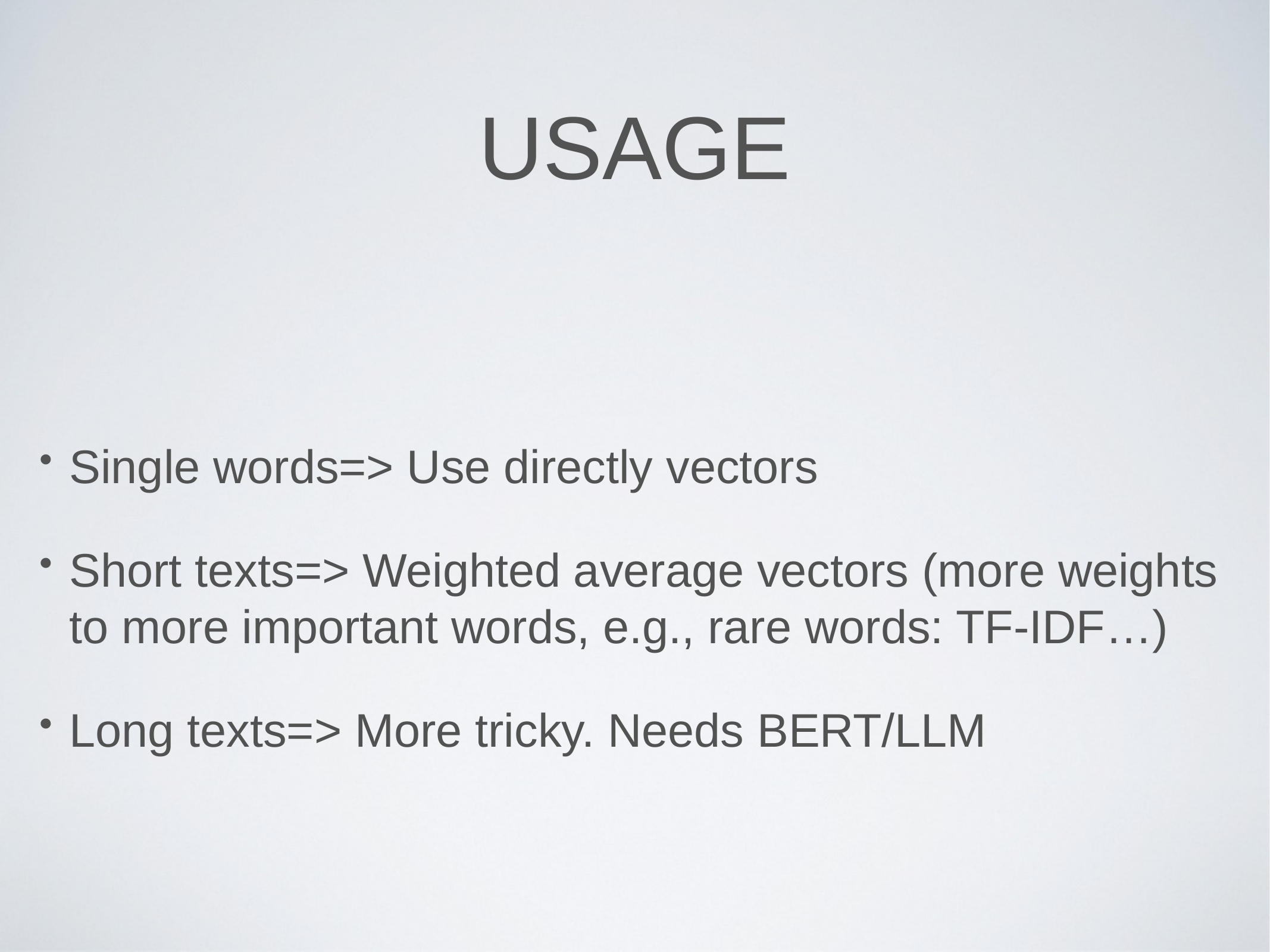

# Usage
Single words=> Use directly vectors
Short texts=> Weighted average vectors (more weights to more important words, e.g., rare words: TF-IDF…)
Long texts=> More tricky. Needs BERT/LLM
62